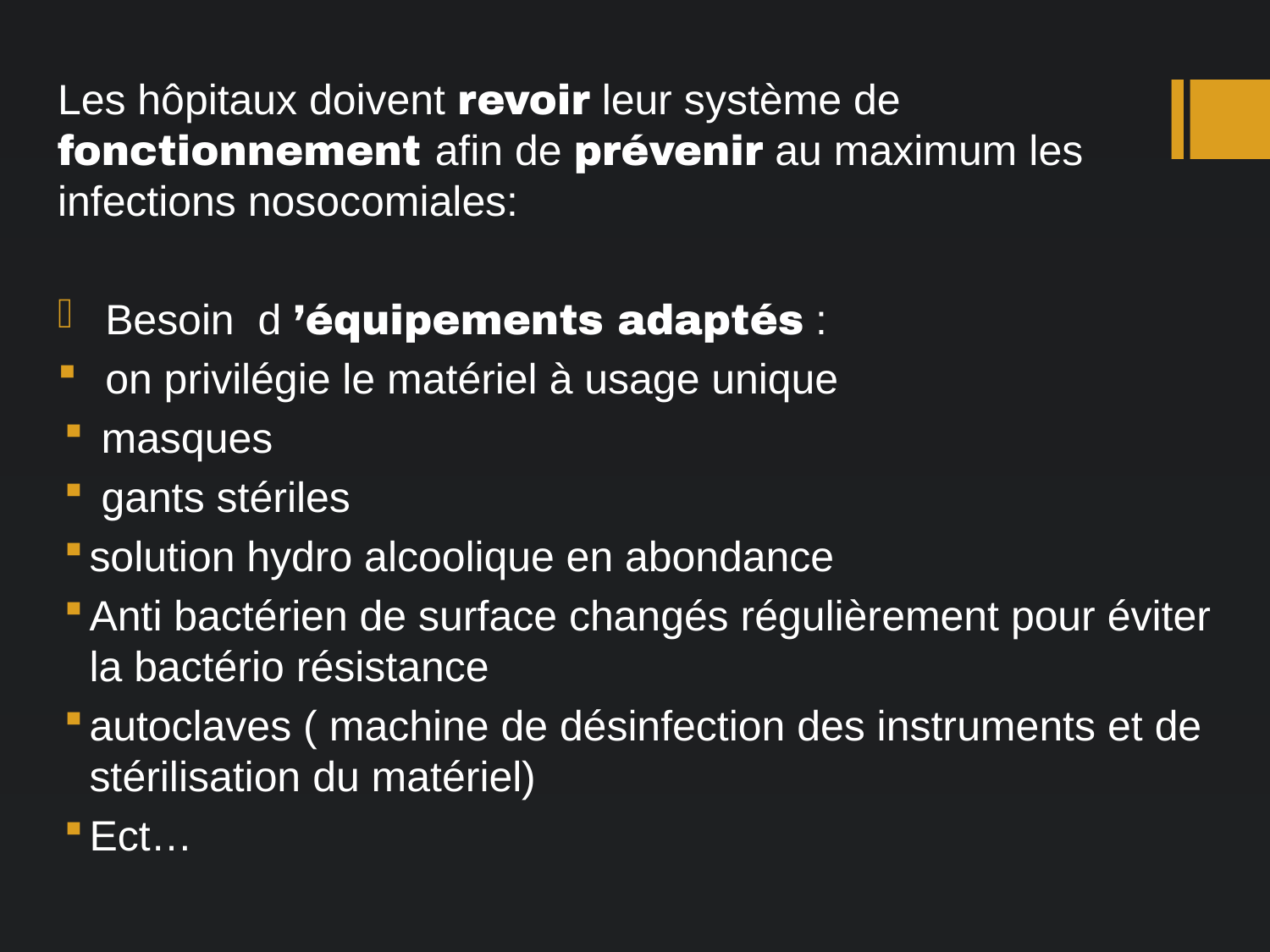

Les hôpitaux doivent revoir leur système de fonctionnement afin de prévenir au maximum les infections nosocomiales:

Besoin  d ’équipements adaptés :
on privilégie le matériel à usage unique
 masques
 gants stériles
solution hydro alcoolique en abondance
Anti bactérien de surface changés régulièrement pour éviter la bactério résistance
autoclaves ( machine de désinfection des instruments et de stérilisation du matériel)
Ect…